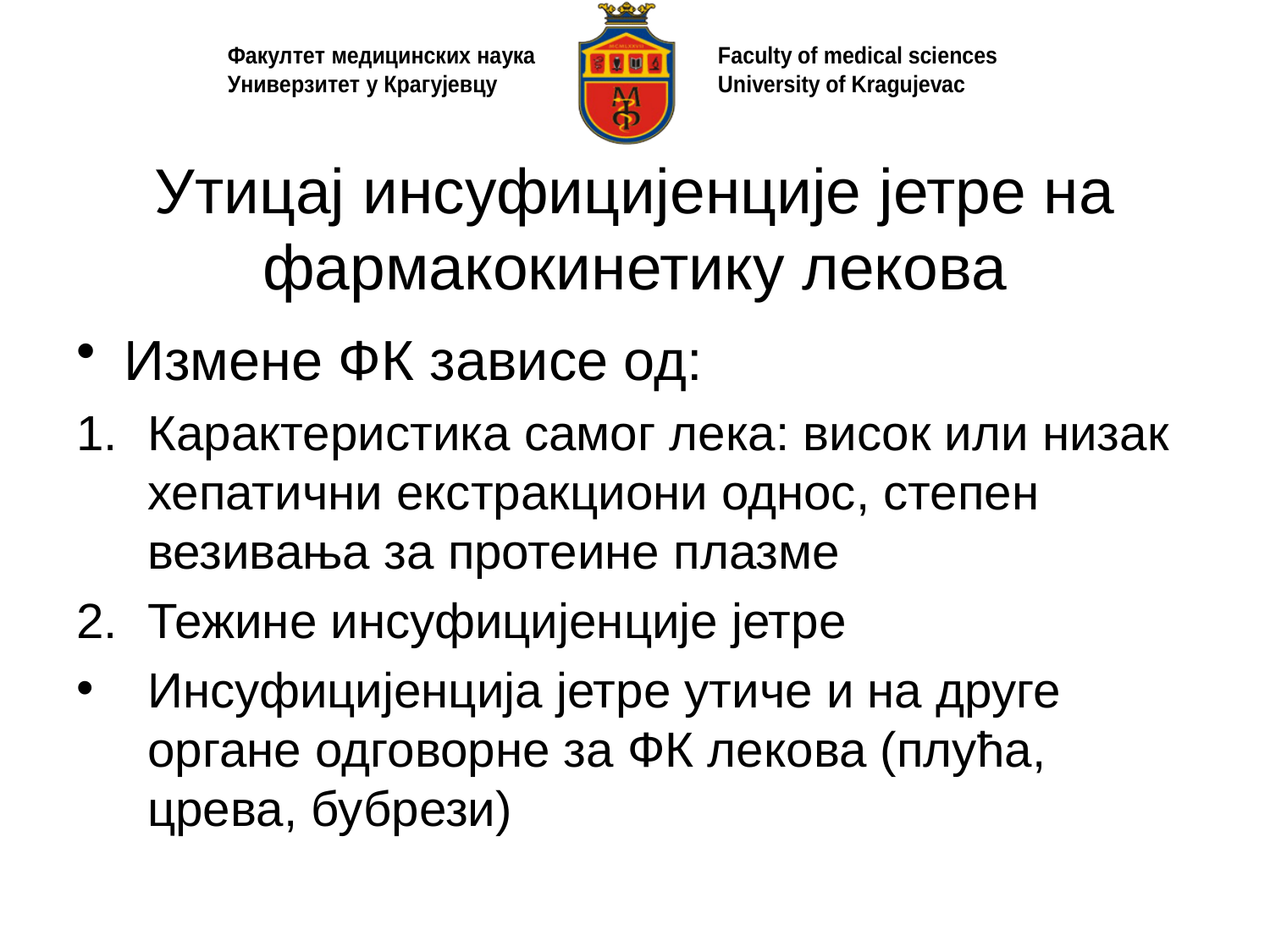

# Утицај инсуфицијенције јетре на фармакокинетику лекова
Измене ФК зависе од:
Карактеристика самог лека: висок или низак хепатични екстракциони однос, степен везивања за протеине плазме
Тежине инсуфицијенције јетре
Инсуфицијенција јетре утиче и на друге органе одговорне за ФК лекова (плућа, црева, бубрези)